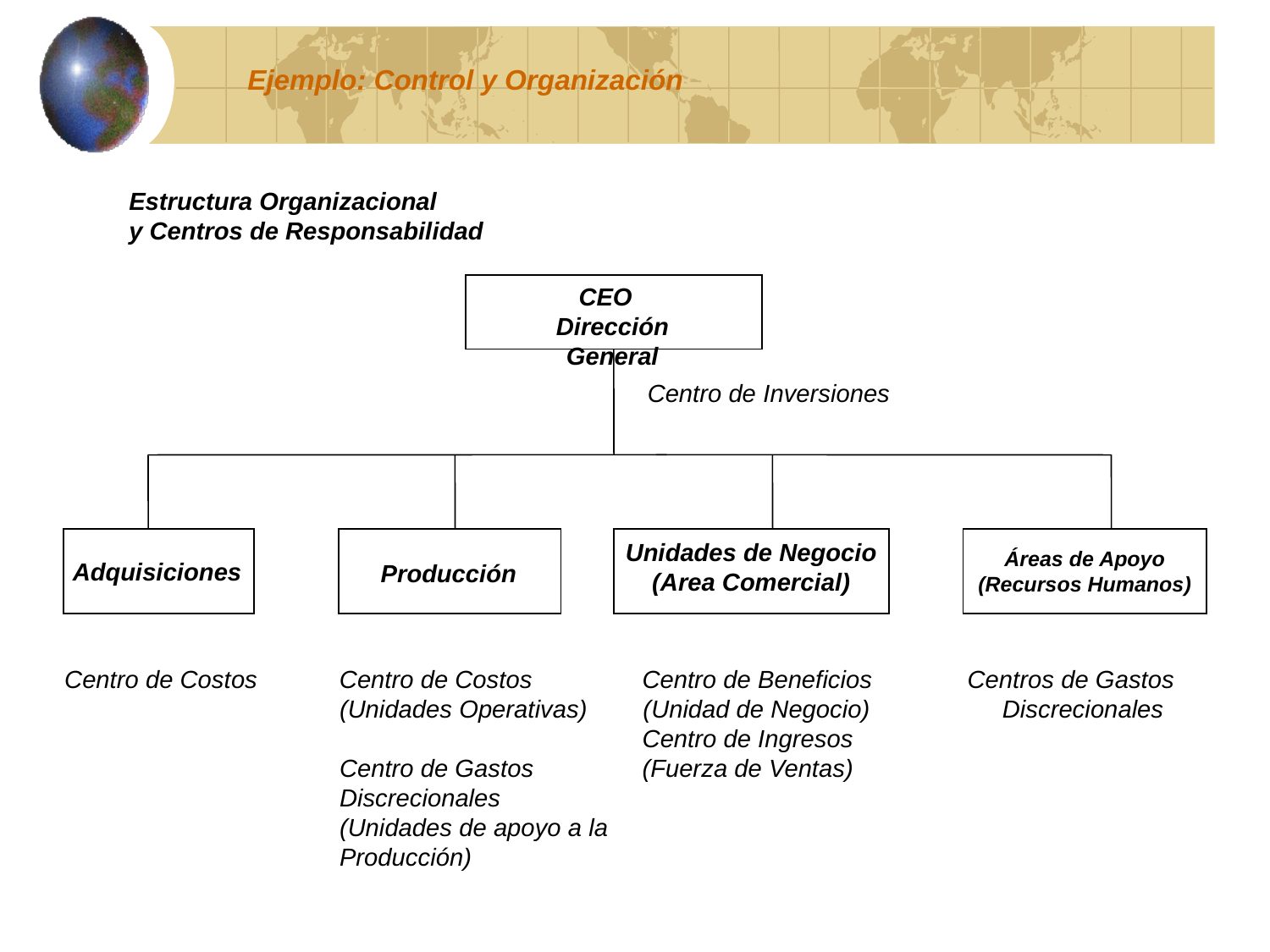

Ejemplo: Control y Organización
Estructura Organizacional
y Centros de Responsabilidad

CEO
Dirección General

Centro de Inversiones

Áreas de Apoyo
(Recursos Humanos)
Unidades de Negocio
(Area Comercial)
Adquisiciones
Producción
Centro de Costos	   Centro de Costos	          Centro de Beneficios	  Centros de Gastos
		   (Unidades Operativas)        (Unidad de Negocio)	       Discrecionales
				          Centro de Ingresos
		   Centro de Gastos	          (Fuerza de Ventas)
		   Discrecionales
		   (Unidades de apoyo a la
		   Producción)